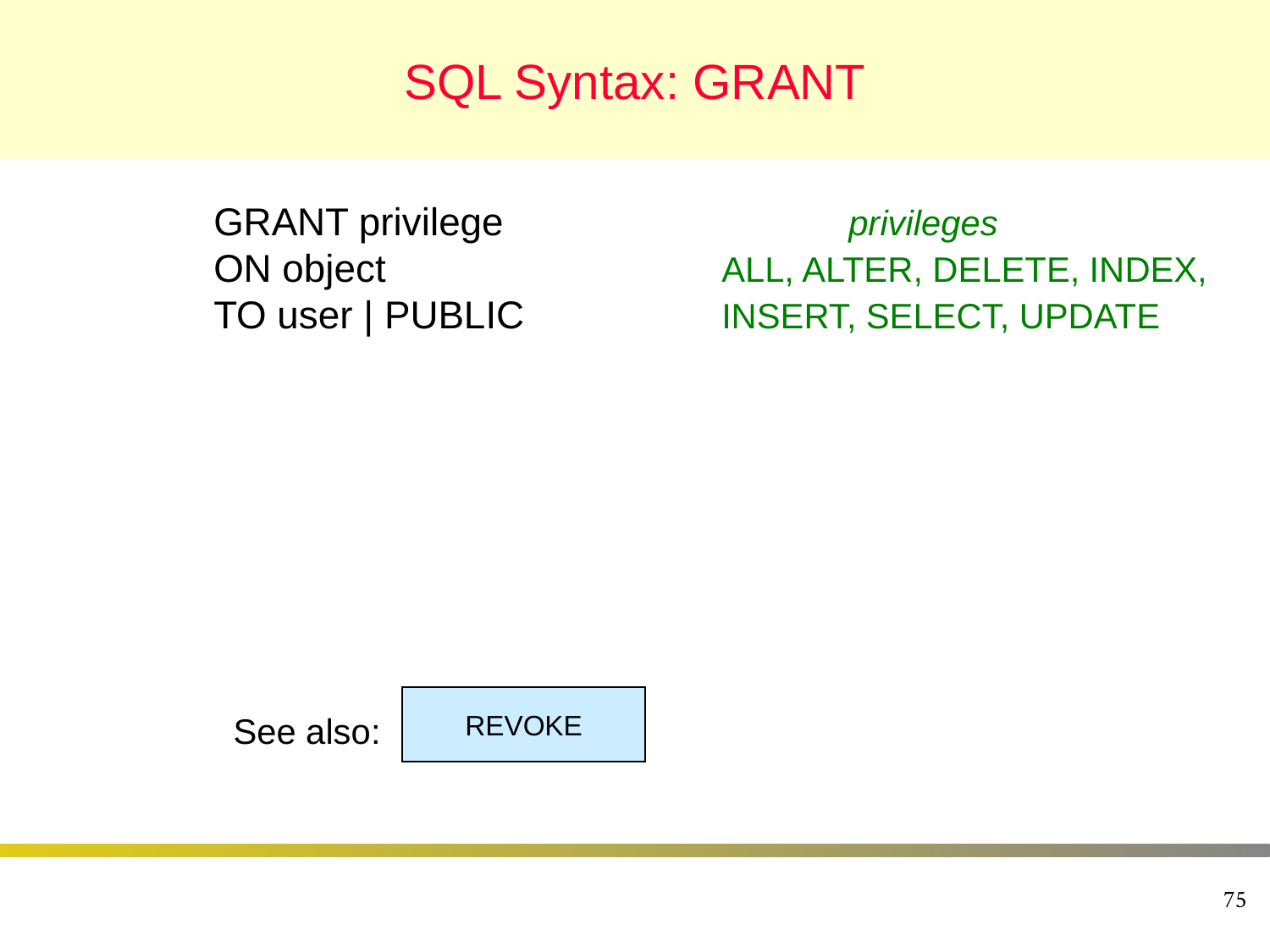

# SQL Syntax: GRANT
GRANT privilege			privileges
ON object			ALL, ALTER, DELETE, INDEX,
TO user | PUBLIC		INSERT, SELECT, UPDATE
REVOKE
See also:
75